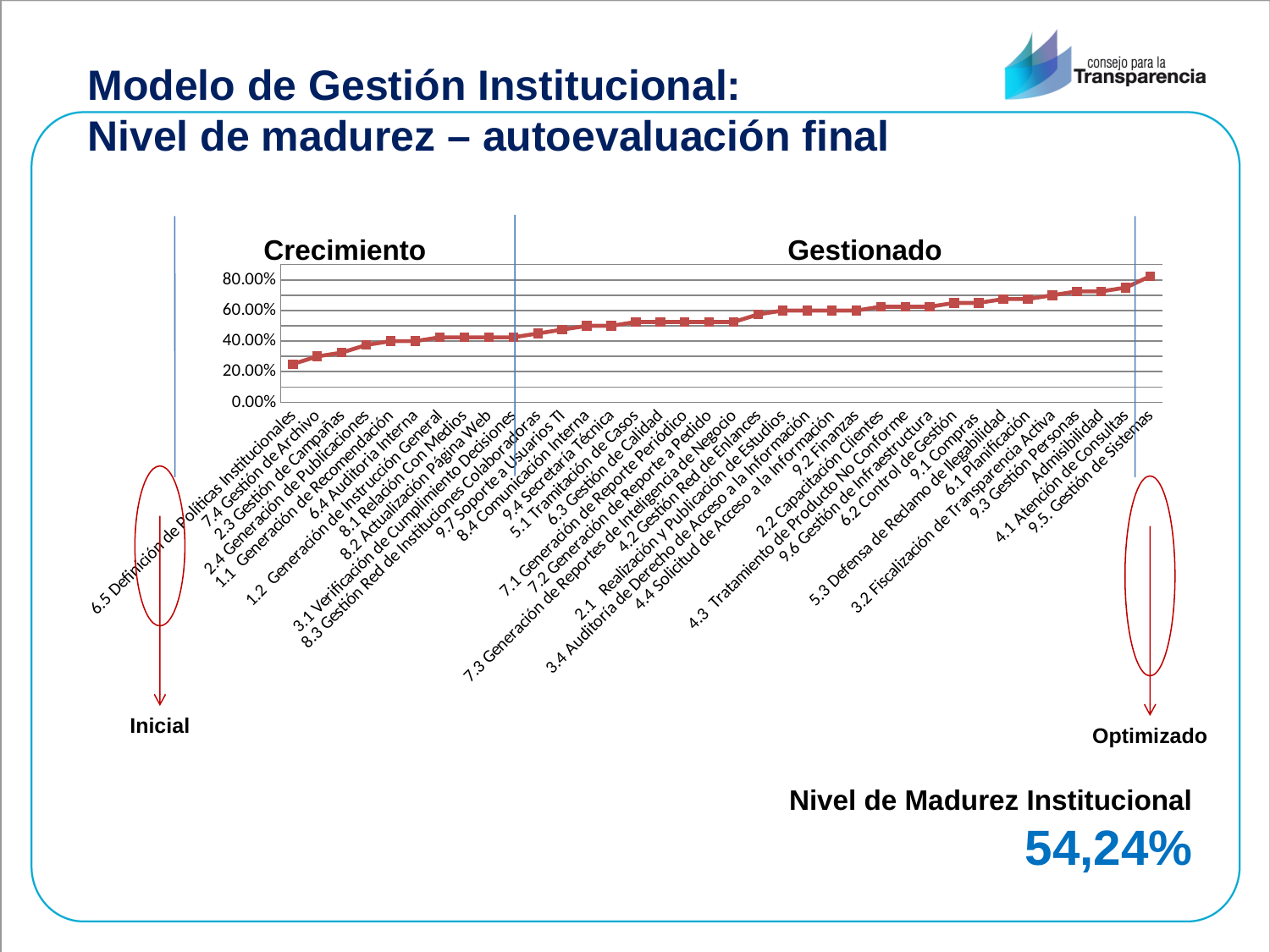

# Modelo de Gestión Institucional: Nivel de madurez – autoevaluación final
Crecimiento
Gestionado

### Chart

| Category | Evaluación Final |
|---|---|
| 6.5 Definición de Políticas Institucionales | 0.25 |
| 7.4 Gestión de Archivo | 0.3000000000000003 |
| 2.3 Gestión de Campañas | 0.32500000000000107 |
| 2.4 Generación de Publicaciones | 0.37500000000000094 |
| 1.1  Generación de Recomendación | 0.4 |
| 6.4 Auditoria Interna | 0.4 |
| 1.2  Generación de Instrucción General | 0.4250000000000003 |
| 8.1 Relación Con Medios | 0.4250000000000003 |
| 8.2 Actualización Página Web | 0.4250000000000003 |
| 3.1 Verificación de Cumplimiento Decisiones | 0.4250000000000003 |
| 8.3 Gestión Red de Instituciones Colaboradoras | 0.45 |
| 9.7 Soporte a Usuarios TI | 0.4750000000000003 |
| 8.4 Comunicación Interna | 0.5 |
| 9.4 Secretaría Técnica | 0.5 |
| 5.1 Tramitación de Casos | 0.525 |
| 6.3 Gestión de Calidad | 0.525 |
| 7.1 Generación de Reporte Periódico | 0.525 |
| 7.2 Generación de Reporte a Pedido | 0.525 |
| 7.3 Generación de Reportes de Inteligencia de Negocio | 0.525 |
| 4.2 Gestión Red de Enlances | 0.5750000000000006 |
| 2.1   Realización y Publicación de Estudios | 0.6000000000000006 |
| 3.4 Auditoría de Derecho de Acceso a la Información | 0.6000000000000006 |
| 4.4 Solicitud de Acceso a la Información | 0.6000000000000006 |
| 9.2 Finanzas | 0.6000000000000006 |
| 2.2 Capacitación Clientes | 0.625000000000002 |
| 4.3  Tratamiento de Producto No Conforme | 0.625000000000002 |
| 9.6 Gestión de Infraestructura | 0.625000000000002 |
| 6.2 Control de Gestión | 0.6500000000000022 |
| 9.1 Compras  | 0.6500000000000022 |
| 5.3 Defensa de Reclamo de Ilegabilidad | 0.6750000000000025 |
| 6.1 Planificación | 0.6750000000000025 |
| 3.2 Fiscalización de Transparencia Activa | 0.7000000000000006 |
| 9.3 Gestión Personas | 0.7250000000000006 |
| Admisibilidad | 0.7250000000000006 |
| 4.1 Atención de Consultas | 0.750000000000002 |
| 9.5. Gestión de Sistemas | 0.8250000000000006 |

Inicial
Optimizado
Nivel de Madurez Institucional
54,24%